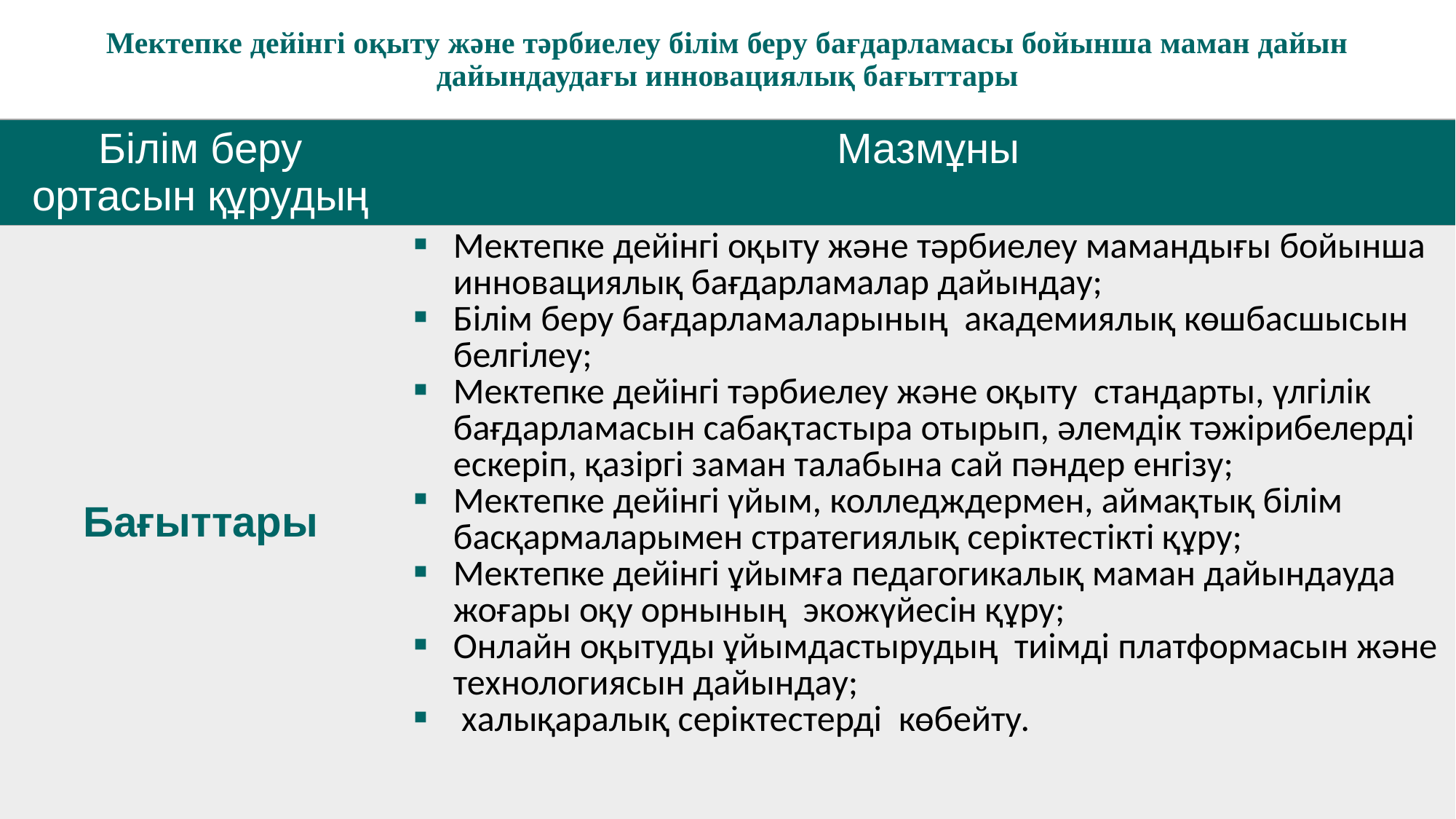

# Мектепке дейінгі оқыту және тәрбиелеу білім беру бағдарламасы бойынша маман дайын дайындаудағы инновациялық бағыттары
| Білім беру ортасын құрудың | Мазмұны |
| --- | --- |
| Бағыттары | Мектепке дейінгі оқыту және тәрбиелеу мамандығы бойынша инновациялық бағдарламалар дайындау; Білім беру бағдарламаларының академиялық көшбасшысын белгілеу; Мектепке дейінгі тәрбиелеу және оқыту стандарты, үлгілік бағдарламасын сабақтастыра отырып, әлемдік тәжірибелерді ескеріп, қазіргі заман талабына сай пәндер енгізу; Мектепке дейінгі үйым, колледждермен, аймақтық білім басқармаларымен стратегиялық серіктестікті құру; Мектепке дейінгі ұйымға педагогикалық маман дайындауда жоғары оқу орнының экожүйесін құру; Онлайн оқытуды ұйымдастырудың тиімді платформасын және технологиясын дайындау; халықаралық серіктестерді көбейту. |